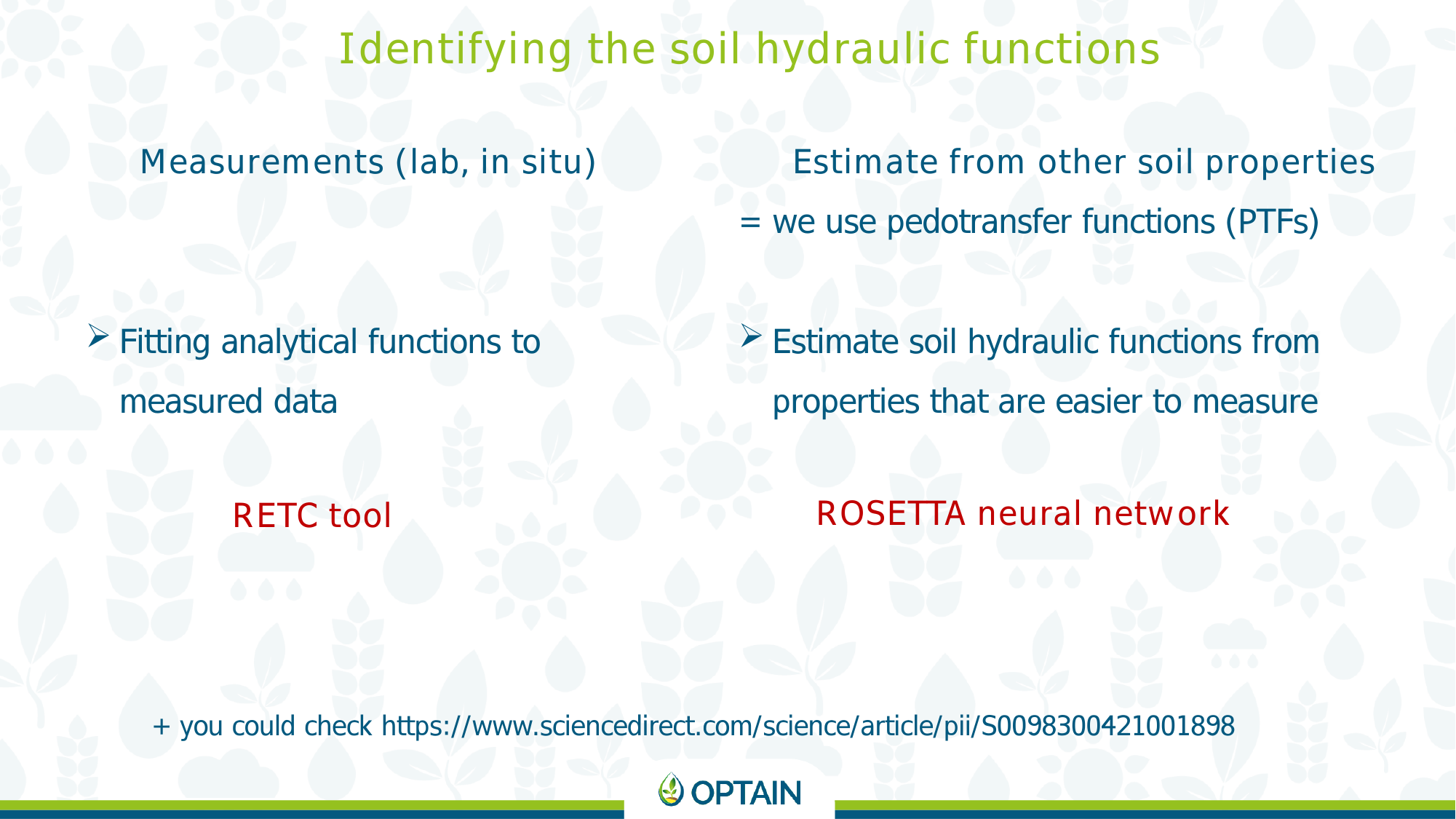

Identifying the soil hydraulic functions
Measurements (lab, in situ)

Fitting analytical functions to
measured data
Estimate from other soil properties
= we use pedotransfer functions (PTFs)

Estimate soil hydraulic functions from properties that are easier to measure

ROSETTA neural network
RETC tool
+ you could check https://www.sciencedirect.com/science/article/pii/S0098300421001898